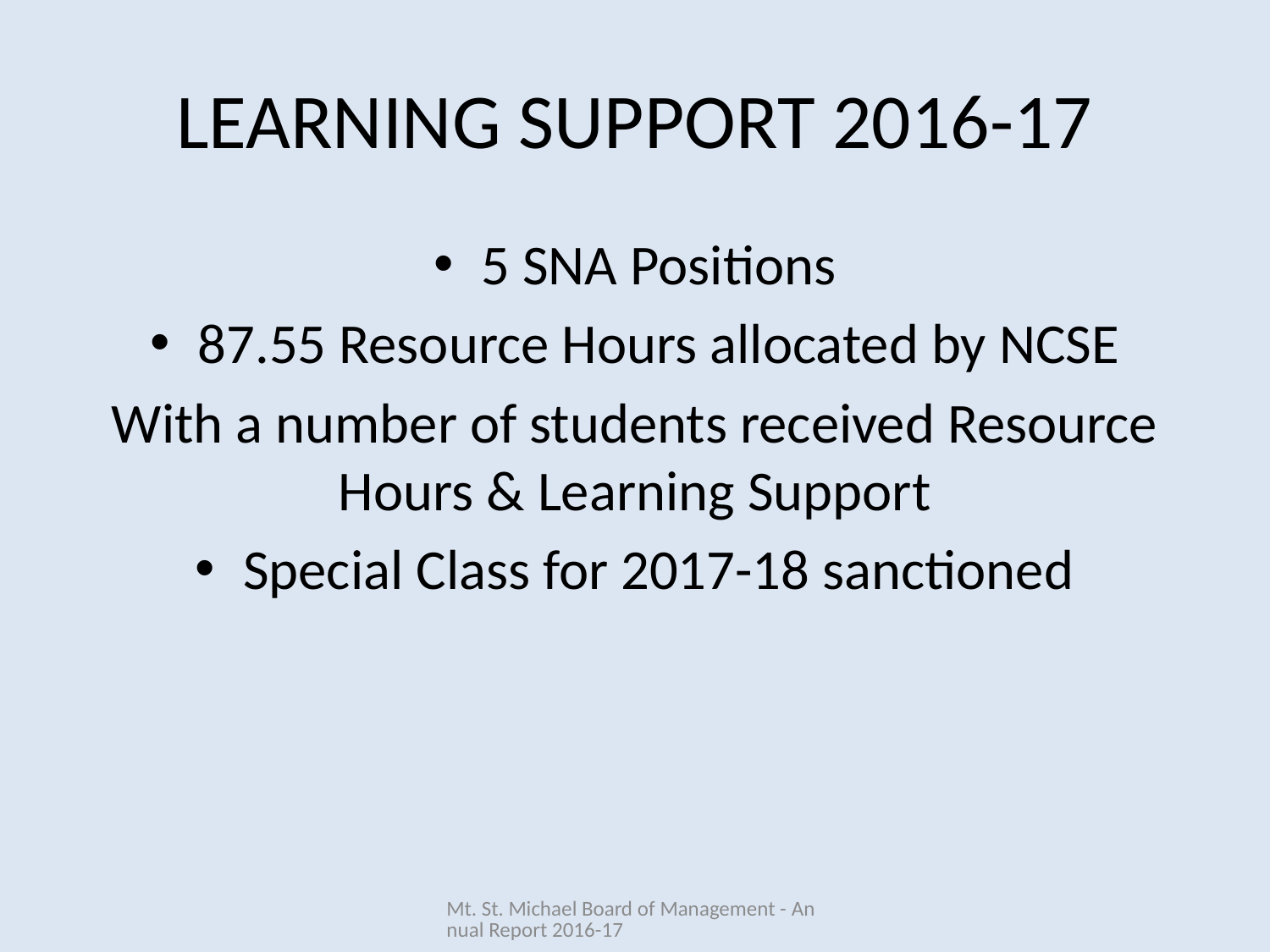

# LEARNING SUPPORT 2016-17
5 SNA Positions
87.55 Resource Hours allocated by NCSE
With a number of students received Resource Hours & Learning Support
Special Class for 2017-18 sanctioned
Mt. St. Michael Board of Management - Annual Report 2016-17